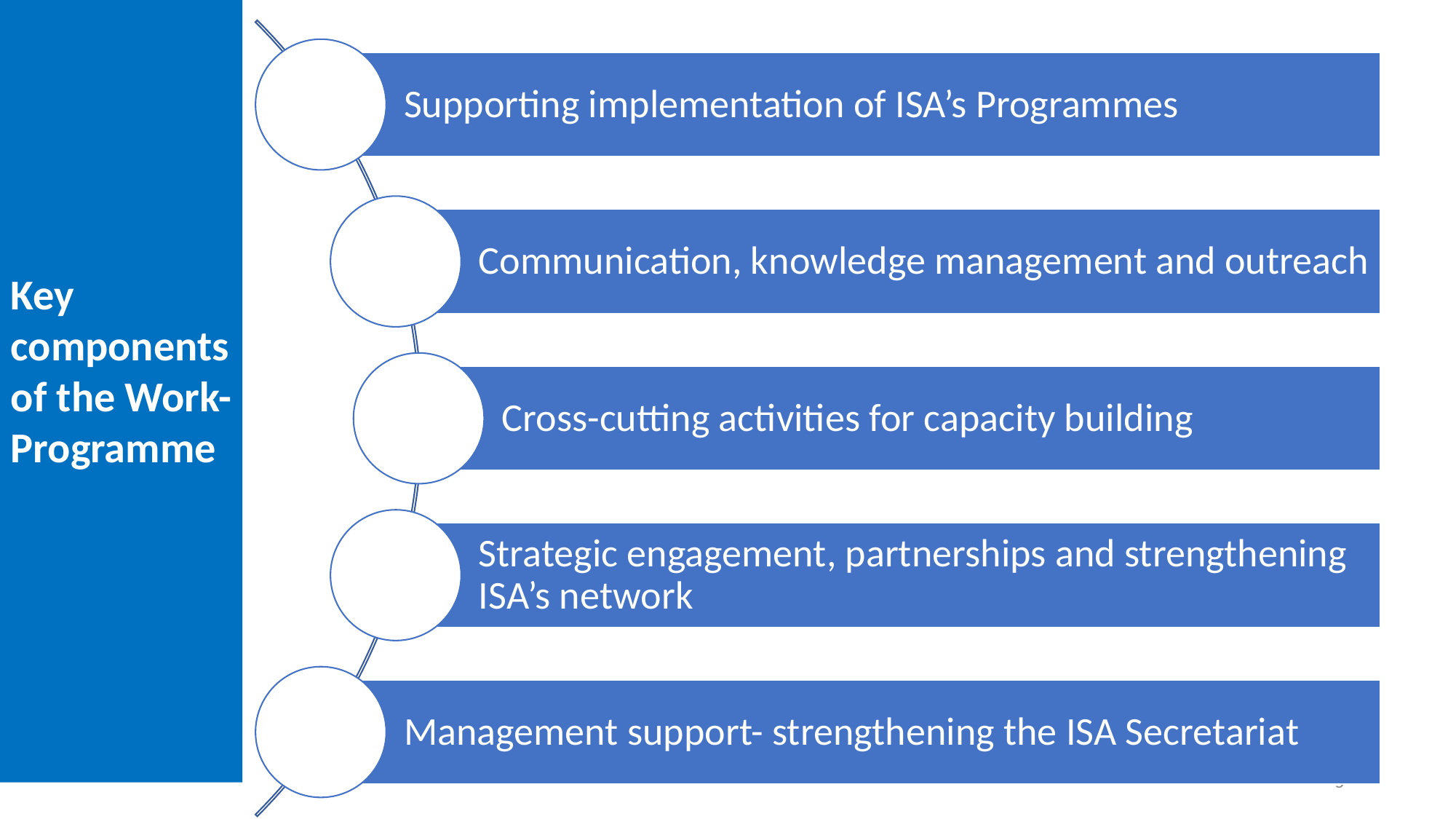

Key components of the Work-Programme

Supporting implementation of ISA’s Programmes
Communication, knowledge management and outreach
Cross-cutting activities for capacity building
Strategic engagement, partnerships and strengthening ISA’s network
Management support- strengthening the ISA Secretariat
5